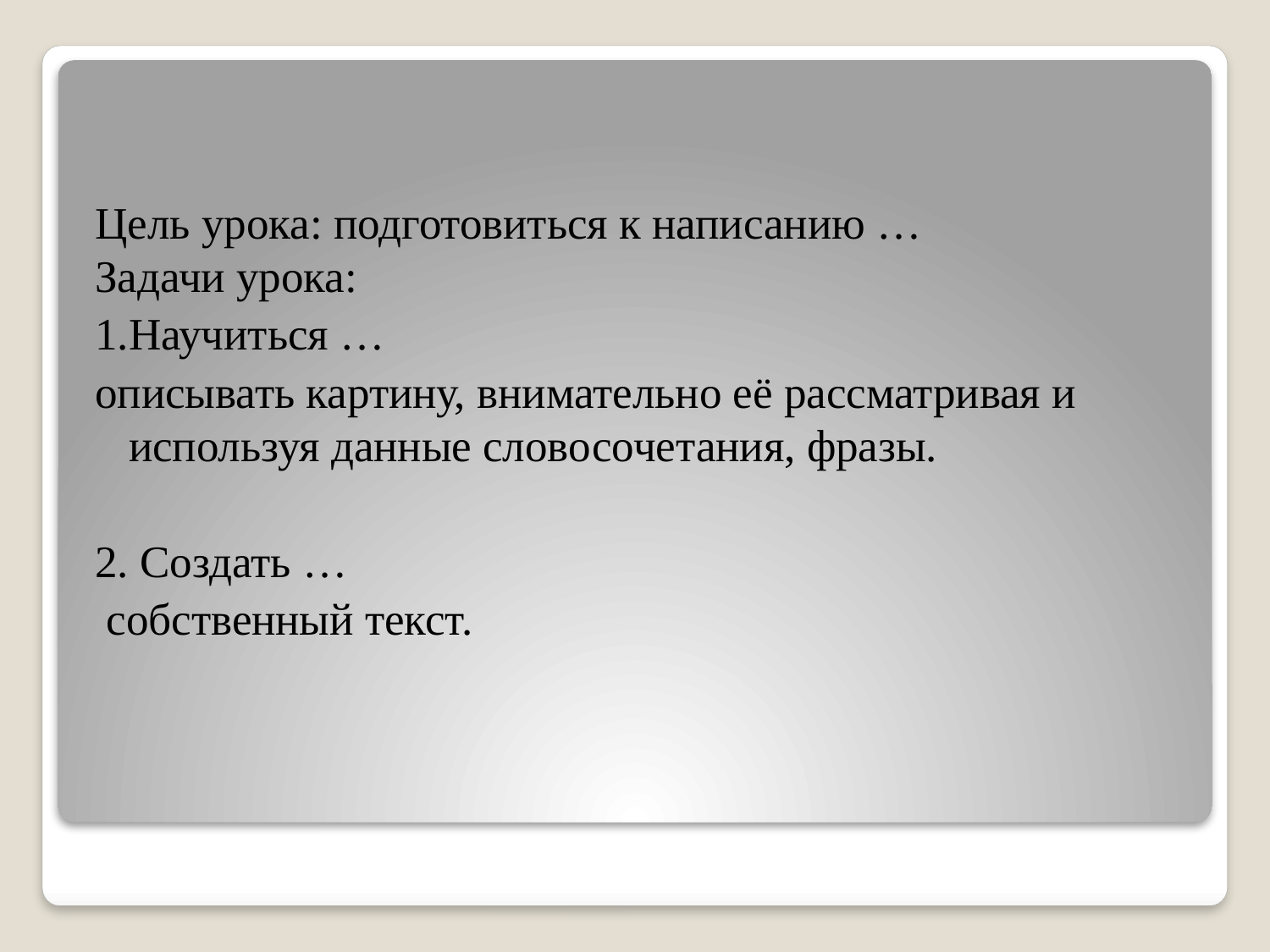

Цель урока: подготовиться к написанию …
Задачи урока:
1.Научиться …
описывать картину, внимательно её рассматривая и  используя данные словосочетания, фразы.

2. Создать …
 собственный текст.

#